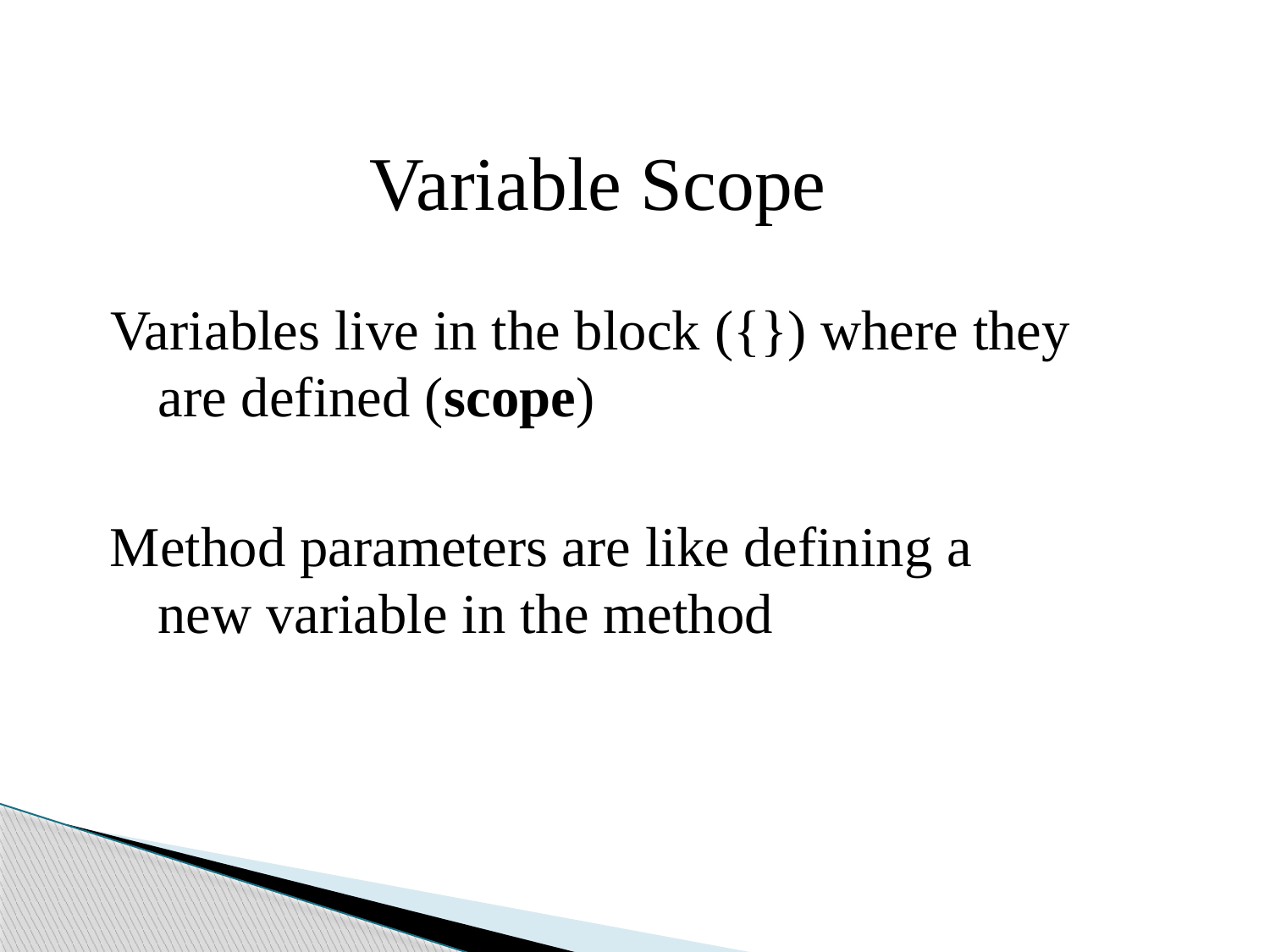

#
		Variable Scope

Variables live in the block ({}) where they
	are defined (scope)

Method parameters are like defining a
	new variable in the method